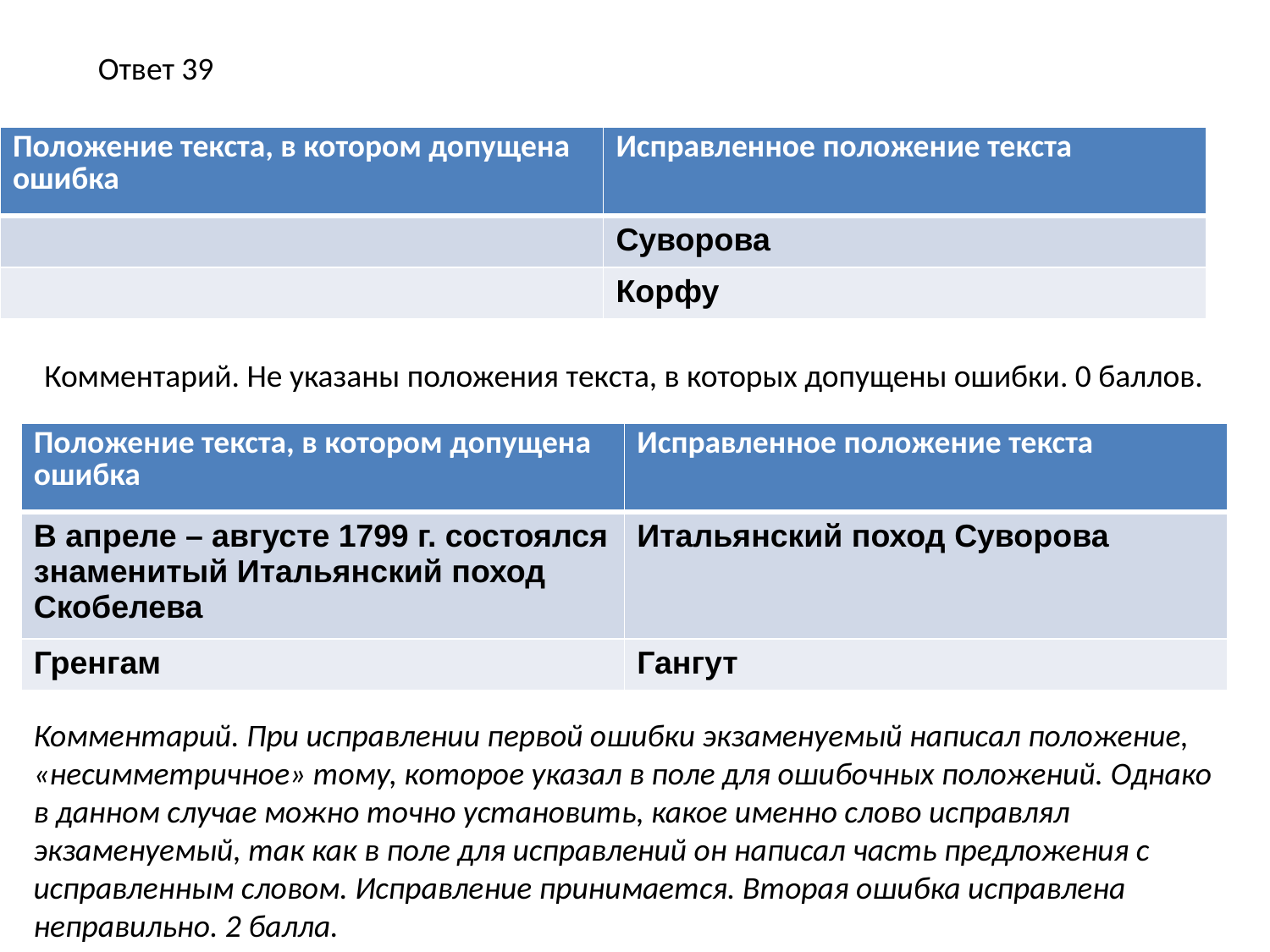

Ответ 39
| Положение текста, в котором допущена ошибка | Исправленное положение текста |
| --- | --- |
|  | Суворова |
|  | Корфу |
Комментарий. Не указаны положения текста, в которых допущены ошибки. 0 баллов.
| Положение текста, в котором допущена ошибка | Исправленное положение текста |
| --- | --- |
| В апреле – августе 1799 г. состоялся знаменитый Итальянский поход Скобелева | Итальянский поход Суворова |
| Гренгам | Гангут |
Комментарий. При исправлении первой ошибки экзаменуемый написал положение, «несимметричное» тому, которое указал в поле для ошибочных положений. Однако в данном случае можно точно установить, какое именно слово исправлял экзаменуемый, так как в поле для исправлений он написал часть предложения с исправленным словом. Исправление принимается. Вторая ошибка исправлена неправильно. 2 балла.